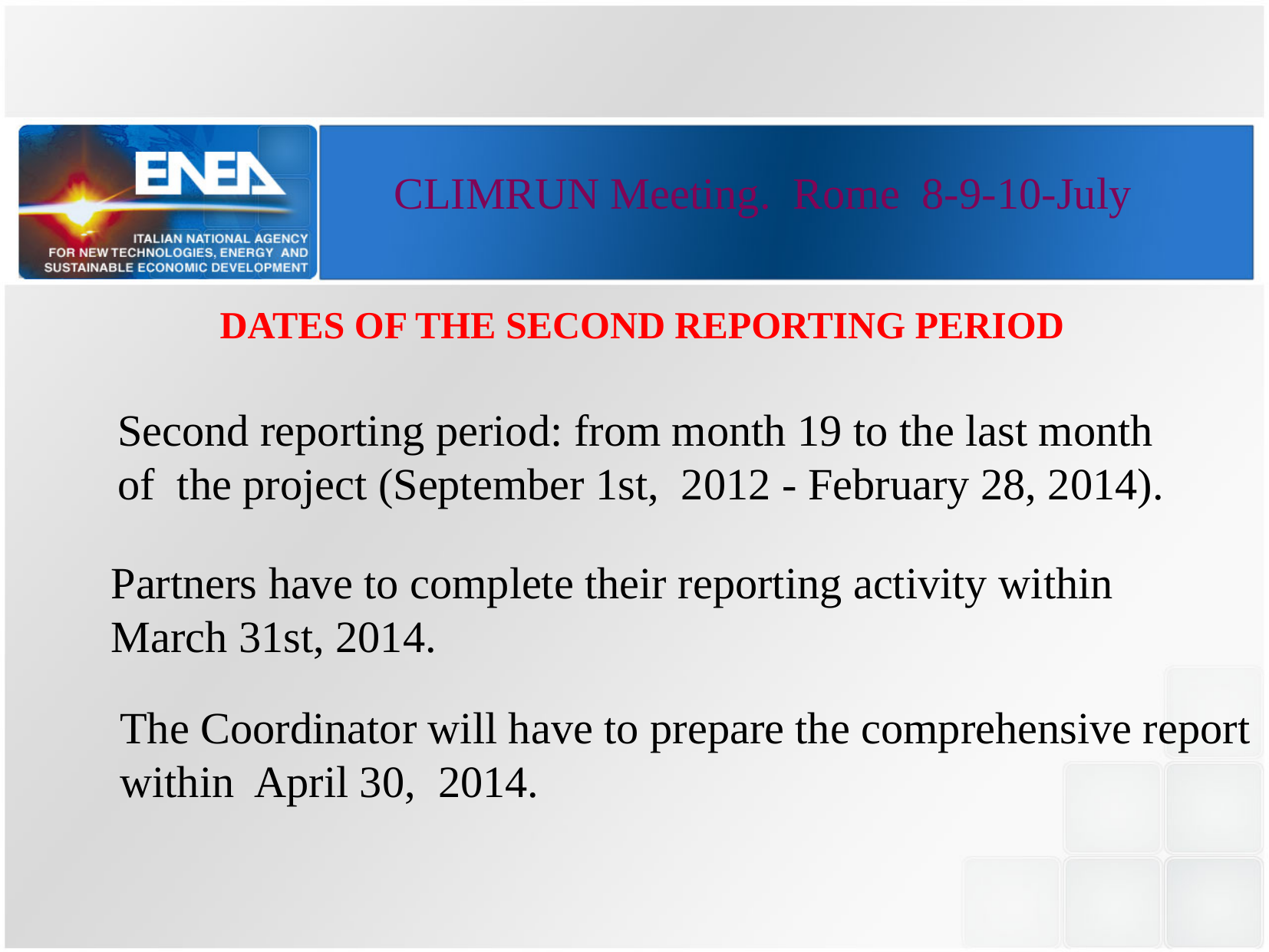

CLIMRUN Meeting.  Rome  8-9-10-July
DATES OF THE SECOND REPORTING PERIOD

	Second reporting period: from month 19 to the last month of  the project (September 1st,  2012 - February 28, 2014).
Partners have to complete their reporting activity within March 31st, 2014.
The Coordinator will have to prepare the comprehensive report within  April 30,  2014.